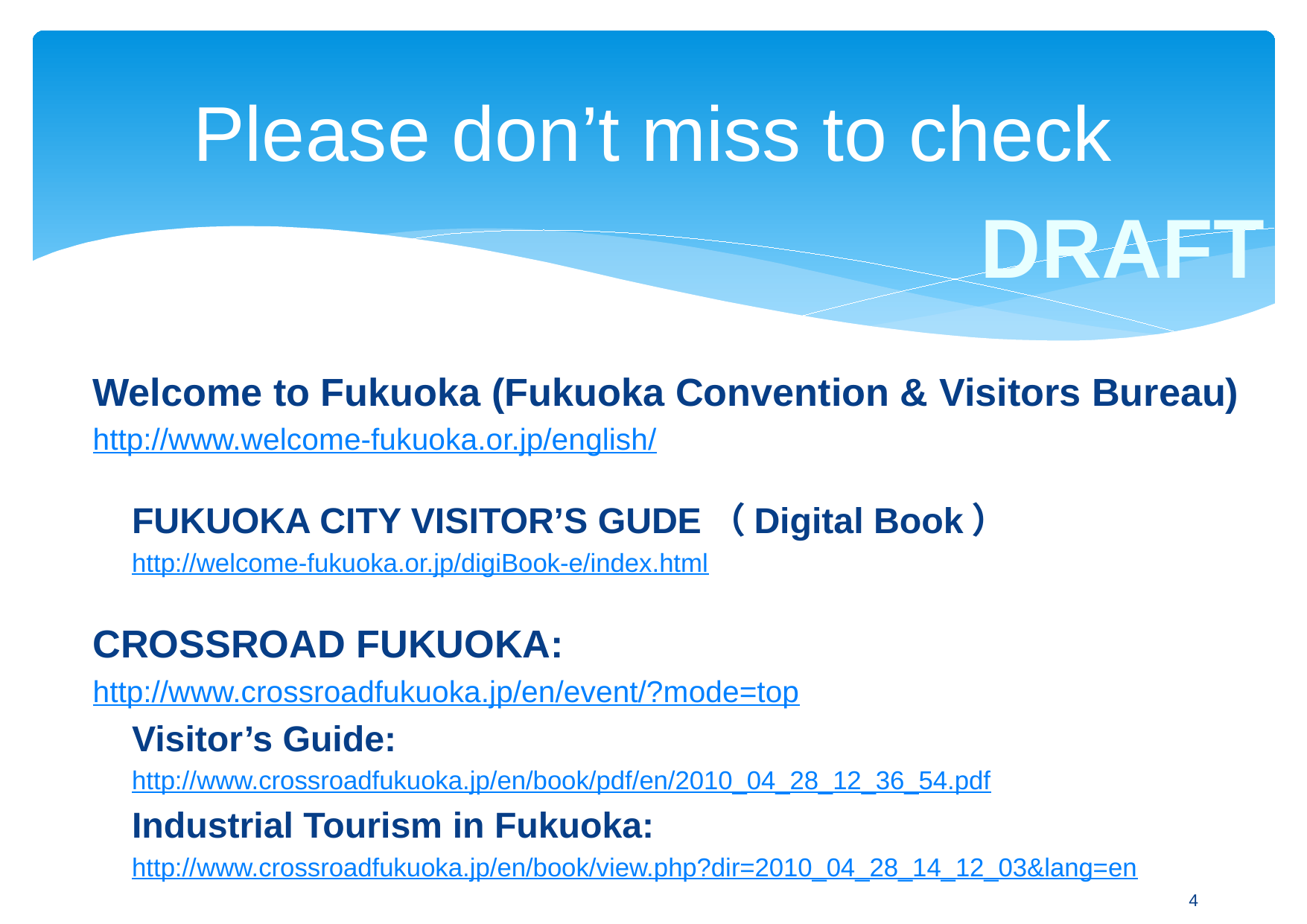

# Please don’t miss to check
DRAFT
Welcome to Fukuoka (Fukuoka Convention & Visitors Bureau)
http://www.welcome-fukuoka.or.jp/english/

FUKUOKA CITY VISITOR’S GUDE（Digital Book）
http://welcome-fukuoka.or.jp/digiBook-e/index.html

CROSSROAD FUKUOKA:
http://www.crossroadfukuoka.jp/en/event/?mode=top
Visitor’s Guide:
http://www.crossroadfukuoka.jp/en/book/pdf/en/2010_04_28_12_36_54.pdf
Industrial Tourism in Fukuoka:
http://www.crossroadfukuoka.jp/en/book/view.php?dir=2010_04_28_14_12_03&lang=en
4